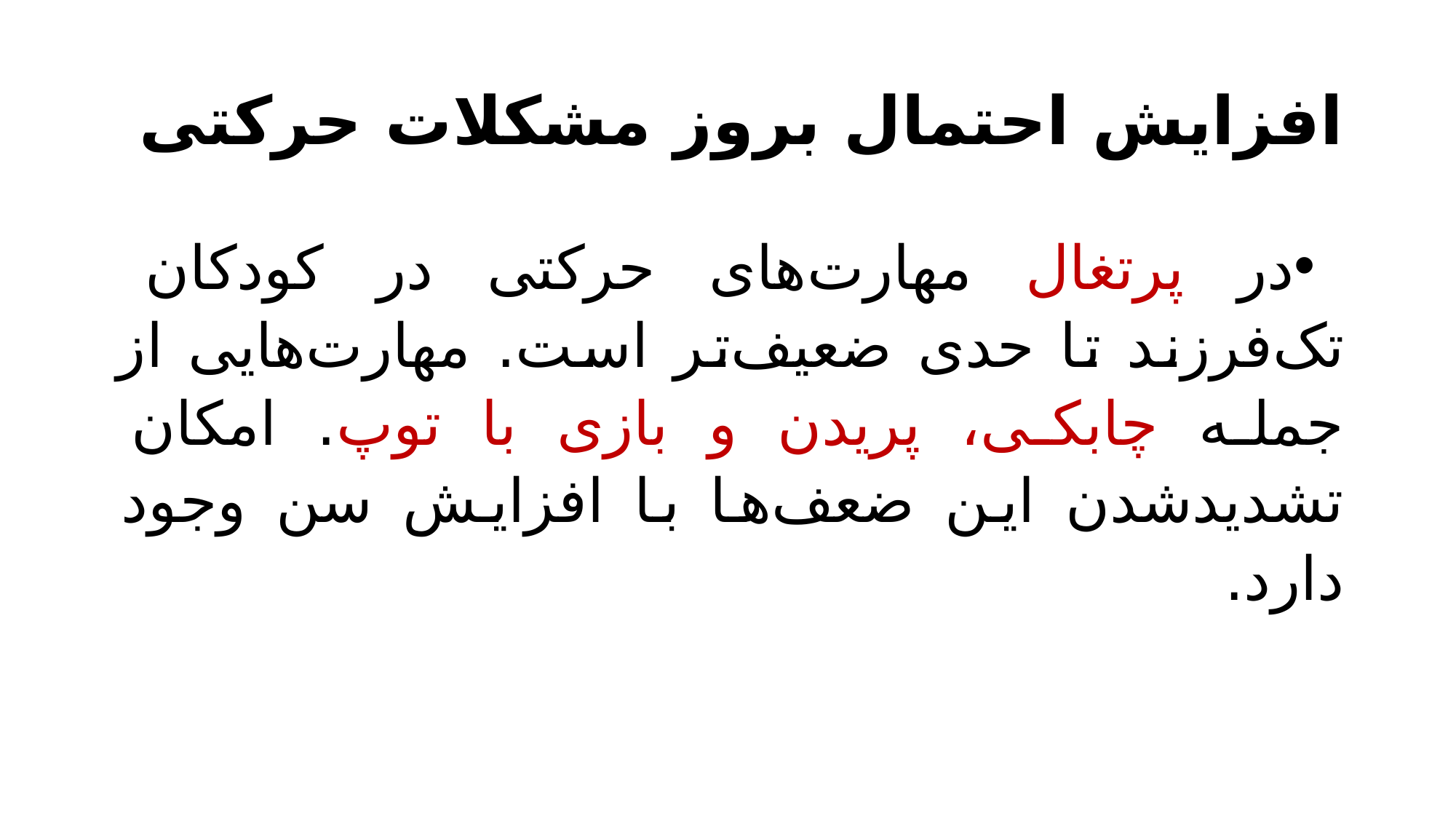

# افزایش احتمال بروز مشکلات حرکتی
در پرتغال مهارت‌های حرکتی در کودکان تک‌فرزند تا حدی ضعیف‌تر است. مهارت‌هایی از جمله چابکی، پریدن و بازی با توپ. امکان تشدیدشدن این ضعف‌ها با افزایش سن وجود دارد.